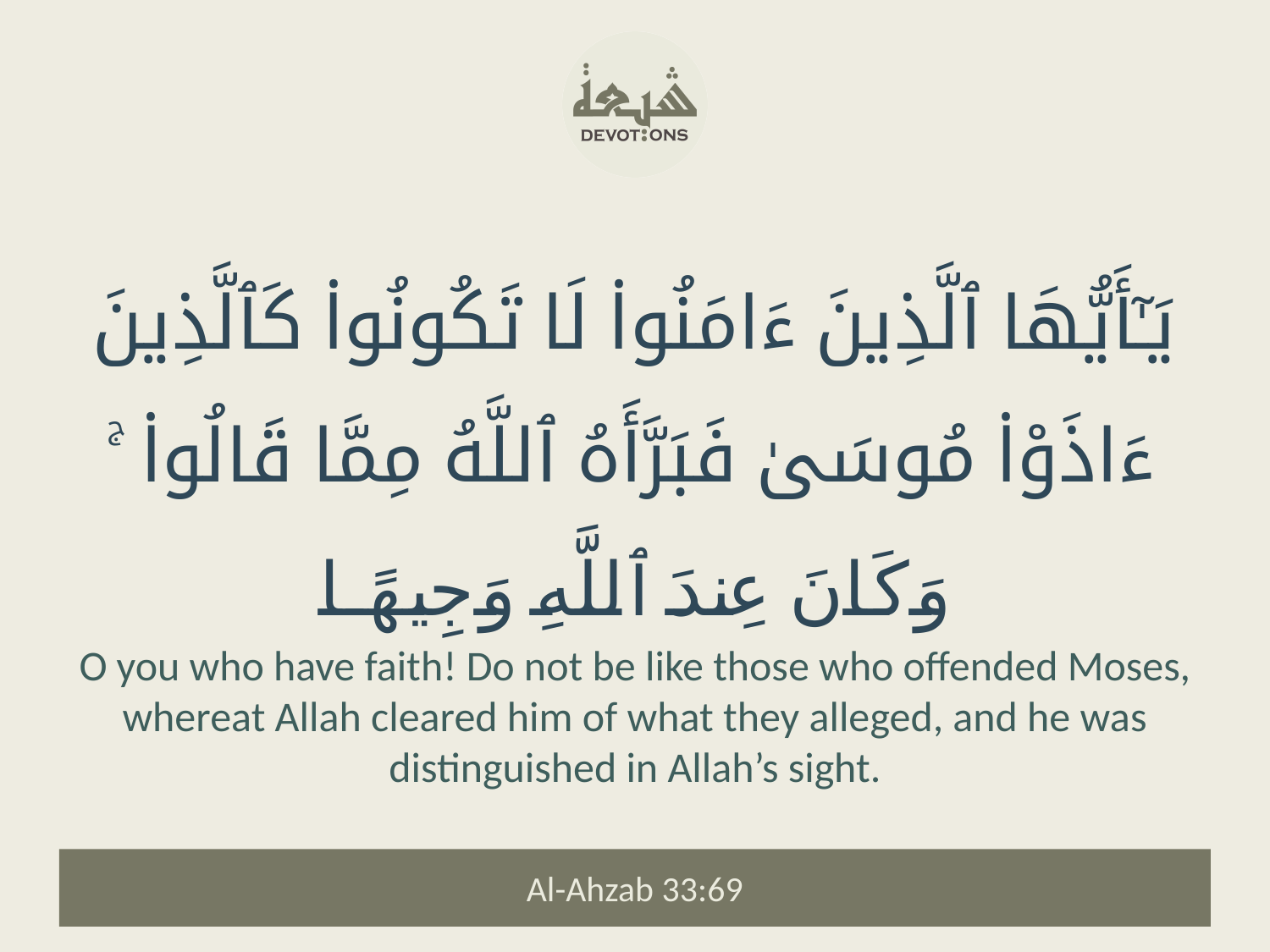

يَـٰٓأَيُّهَا ٱلَّذِينَ ءَامَنُوا۟ لَا تَكُونُوا۟ كَٱلَّذِينَ ءَاذَوْا۟ مُوسَىٰ فَبَرَّأَهُ ٱللَّهُ مِمَّا قَالُوا۟ ۚ وَكَانَ عِندَ ٱللَّهِ وَجِيهًا
O you who have faith! Do not be like those who offended Moses, whereat Allah cleared him of what they alleged, and he was distinguished in Allah’s sight.
Al-Ahzab 33:69